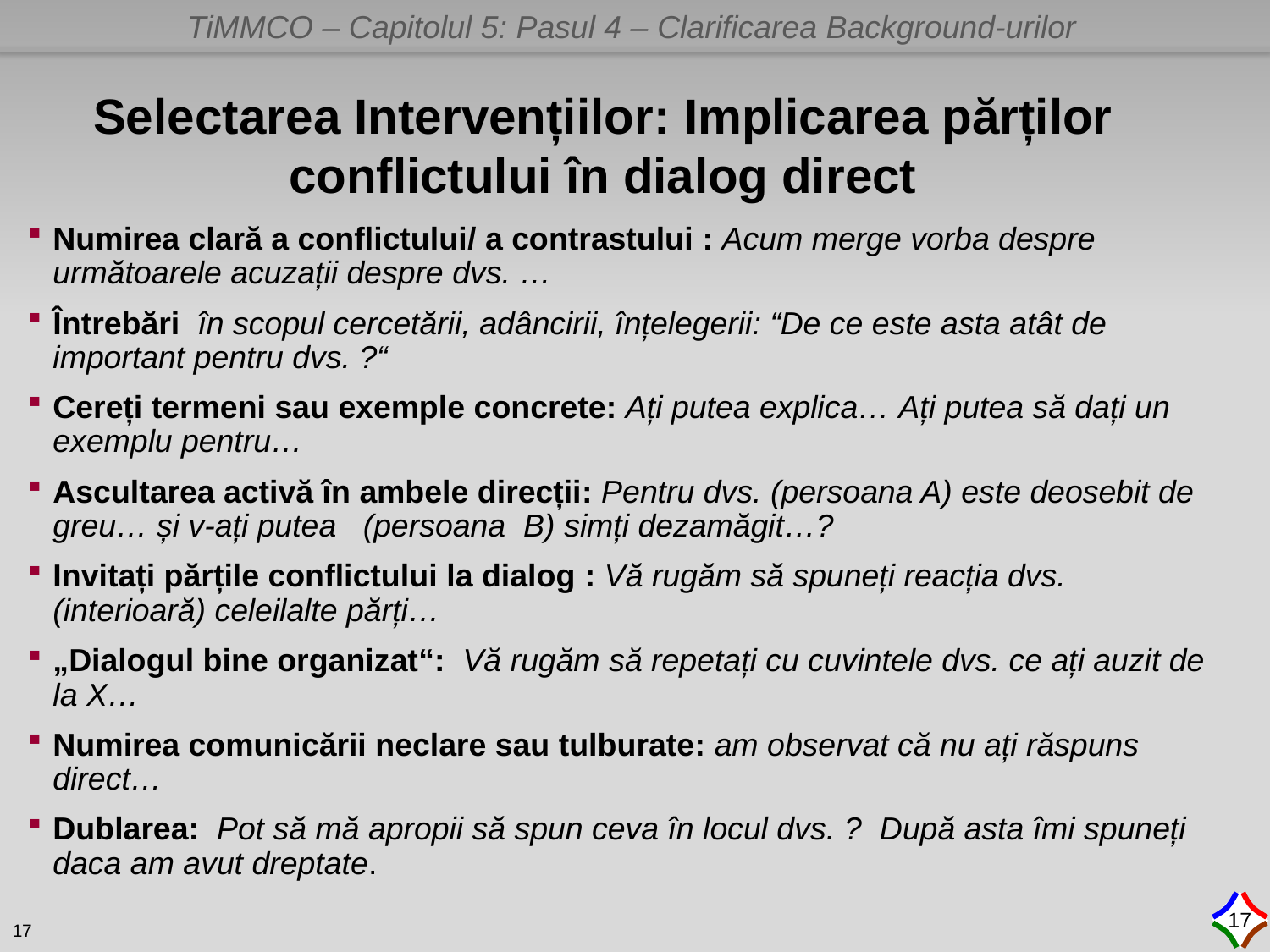

Selectarea Intervențiilor: Implicarea părților conflictului în dialog direct
Numirea clară a conflictului/ a contrastului : Acum merge vorba despre următoarele acuzații despre dvs. …
Întrebări  în scopul cercetării, adâncirii, înțelegerii: “De ce este asta atât de important pentru dvs. ?“
Cereți termeni sau exemple concrete: Ați putea explica… Ați putea să dați un exemplu pentru…
Ascultarea activă în ambele direcții: Pentru dvs. (persoana A) este deosebit de greu… și v-ați putea   (persoana  B) simți dezamăgit…?
Invitați părțile conflictului la dialog : Vă rugăm să spuneți reacția dvs. (interioară) celeilalte părți…
„Dialogul bine organizat“:  Vă rugăm să repetați cu cuvintele dvs. ce ați auzit de la X…
Numirea comunicării neclare sau tulburate: am observat că nu ați răspuns direct…
Dublarea:  Pot să mă apropii să spun ceva în locul dvs. ?  După asta îmi spuneți daca am avut dreptate.

17